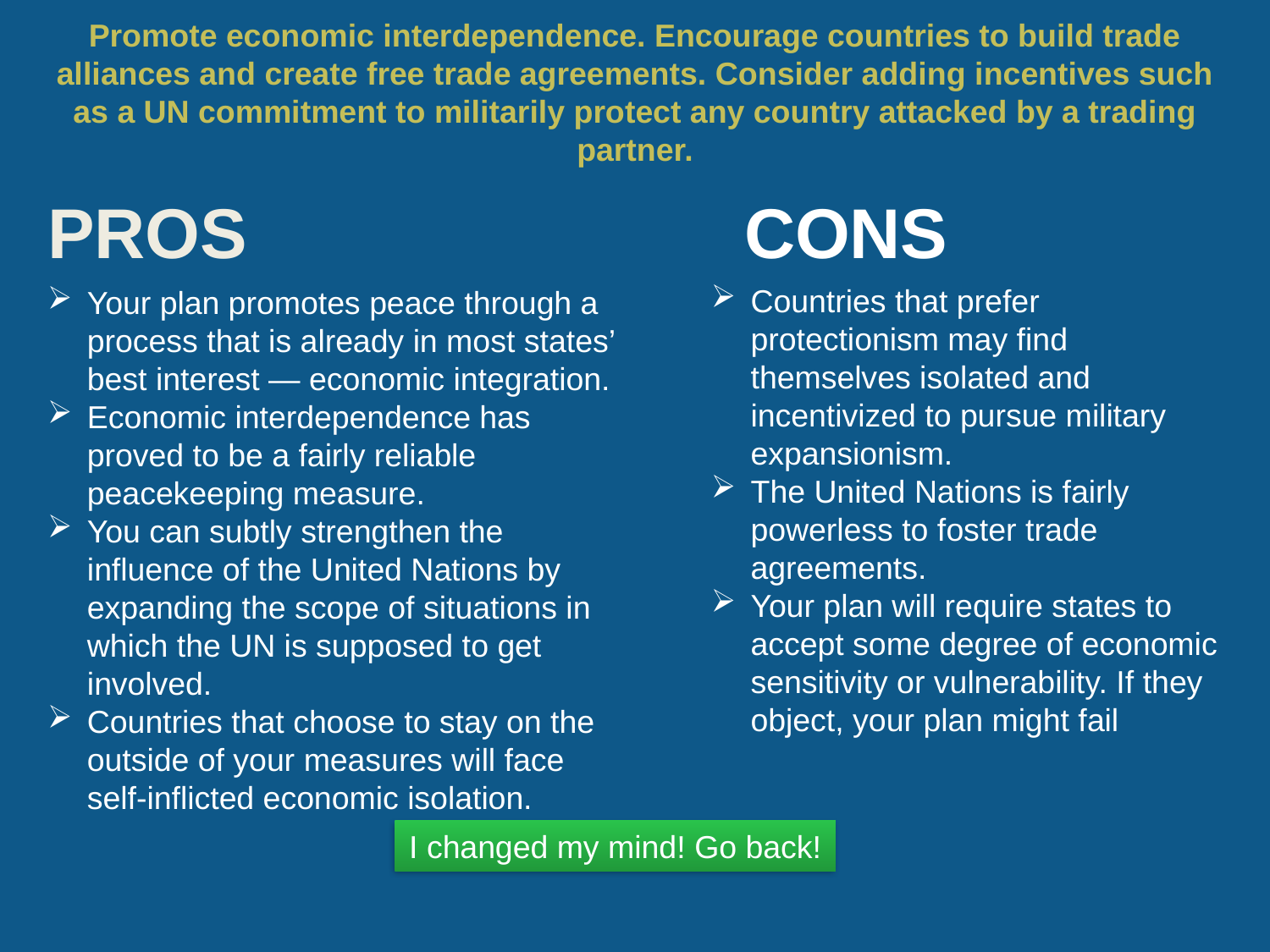

# Promote economic interdependence. Encourage countries to build trade alliances and create free trade agreements. Consider adding incentives such as a UN commitment to militarily protect any country attacked by a trading partner.
Countries that prefer protectionism may find themselves isolated and incentivized to pursue military expansionism.
The United Nations is fairly powerless to foster trade agreements.
Your plan will require states to accept some degree of economic sensitivity or vulnerability. If they object, your plan might fail
Your plan promotes peace through a process that is already in most states’ best interest — economic integration.
Economic interdependence has proved to be a fairly reliable peacekeeping measure.
You can subtly strengthen the influence of the United Nations by expanding the scope of situations in which the UN is supposed to get involved.
Countries that choose to stay on the outside of your measures will face self-inflicted economic isolation.